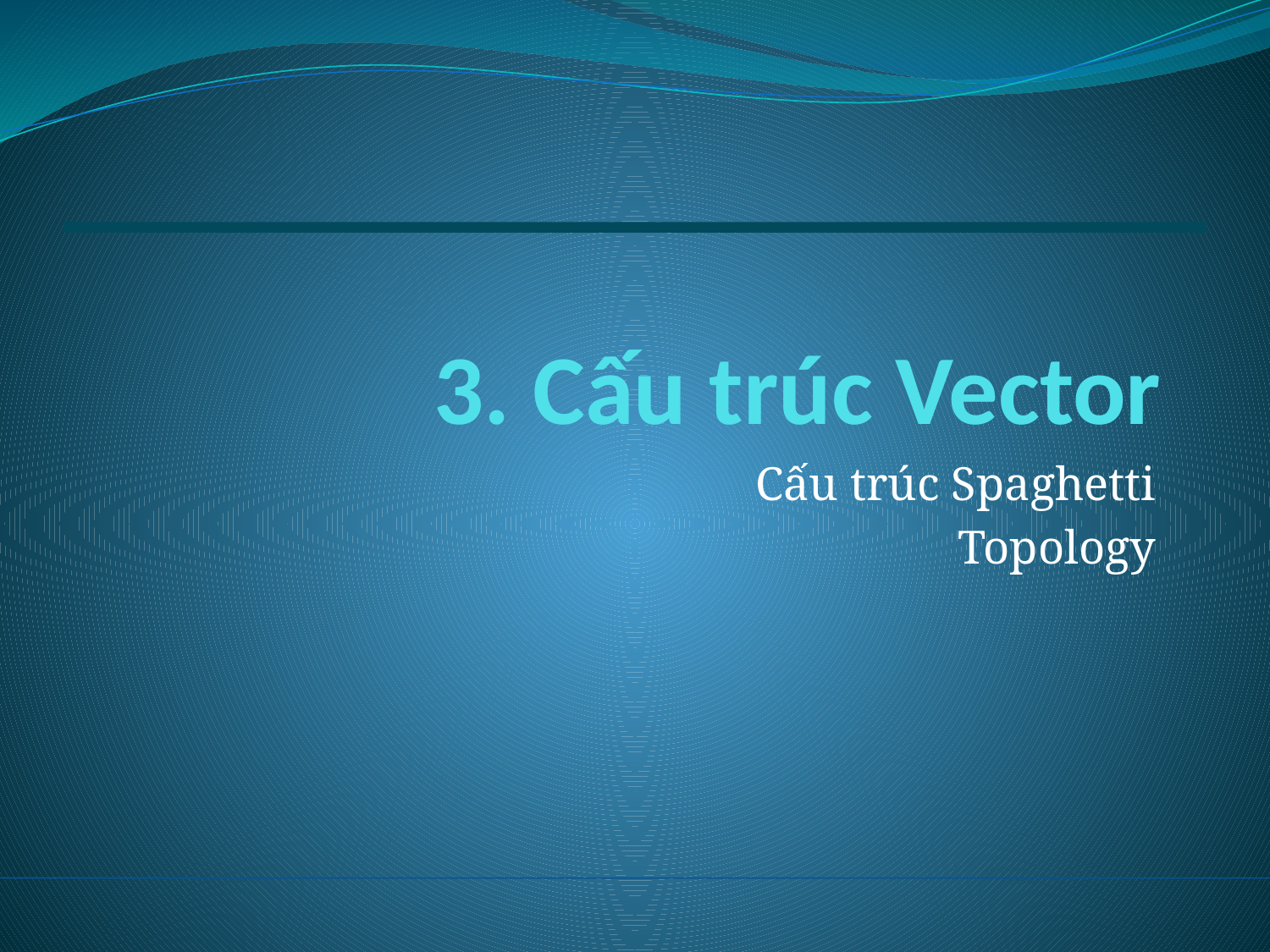

# 3. Cấu trúc Vector
Cấu trúc Spaghetti
Topology